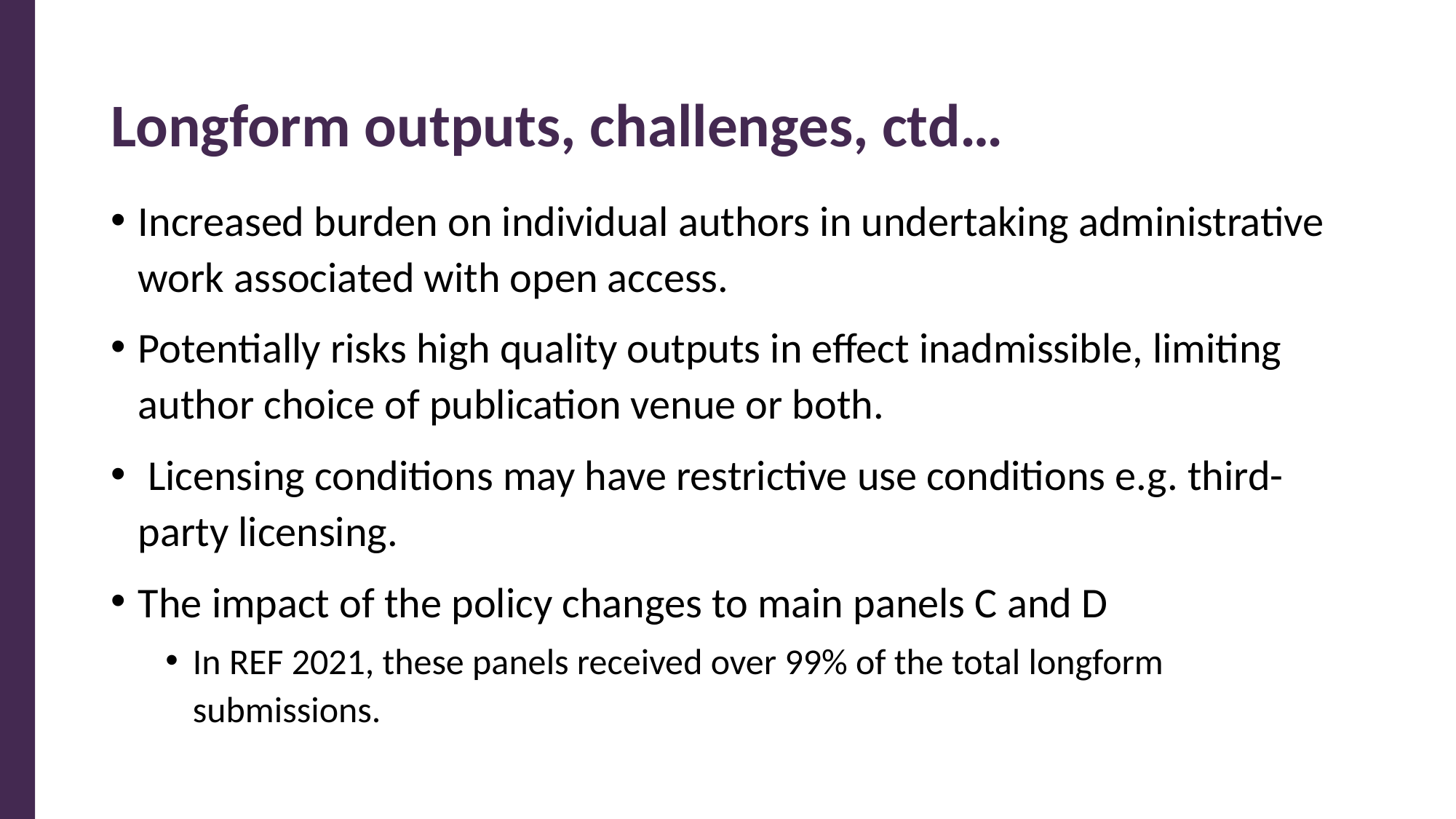

# Longform outputs, challenges, ctd…
Increased burden on individual authors in undertaking administrative work associated with open access.
Potentially risks high quality outputs in effect inadmissible, limiting author choice of publication venue or both.
 Licensing conditions may have restrictive use conditions e.g. third-party licensing.
The impact of the policy changes to main panels C and D
In REF 2021, these panels received over 99% of the total longform submissions.